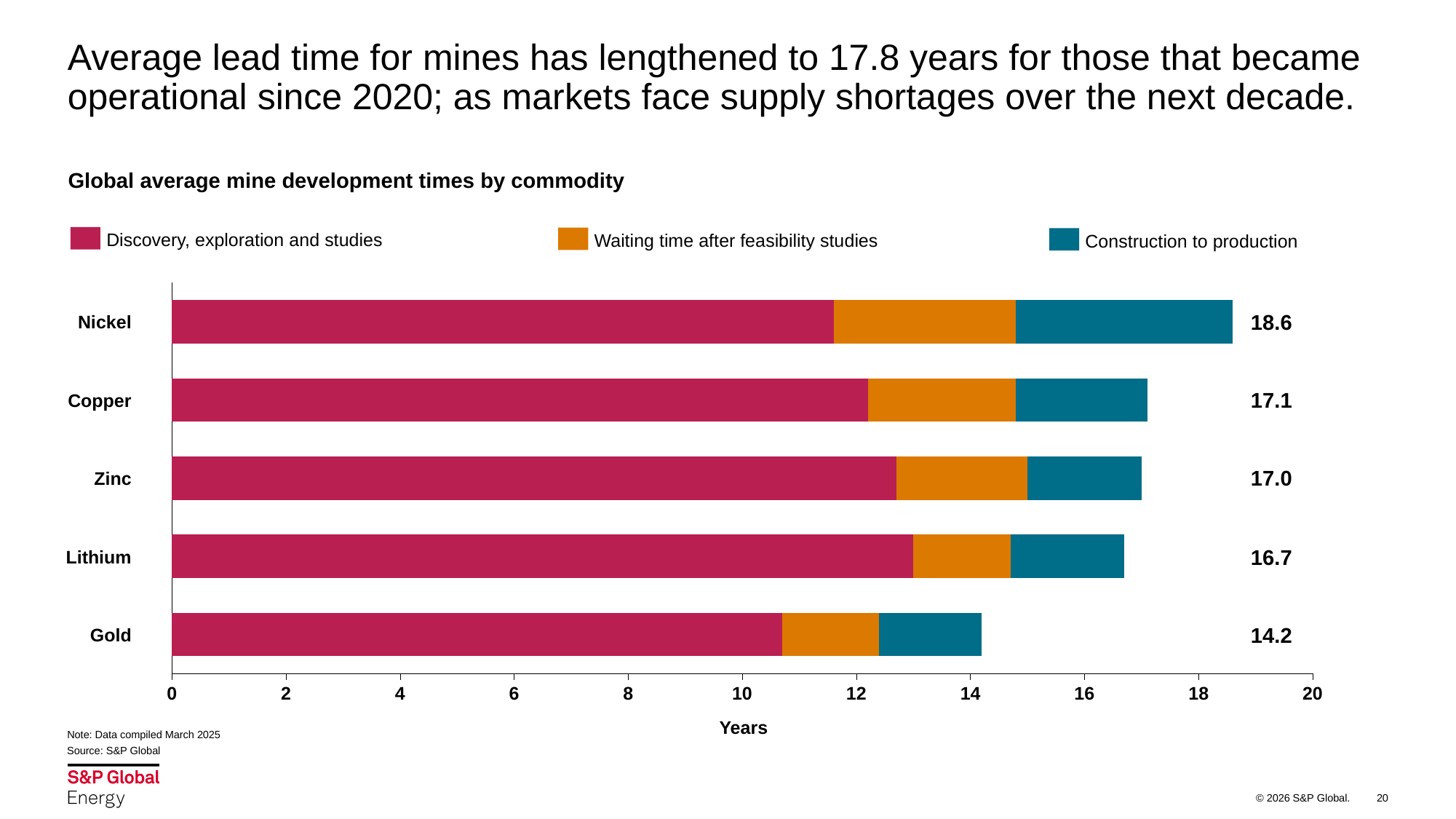

# Average lead time for mines has lengthened to 17.8 years for those that became operational since 2020; as markets face supply shortages over the next decade.
Global average mine development times by commodity
Discovery, exploration and studies

Waiting time after feasibility studies

Construction to production

### Chart

| Category |  |  |  |
|---|---|---|---|
Nickel
18.6
17.1
Copper
17.0
Zinc
Lithium
16.7
Gold
14.2
Years
Note: Data compiled March 2025
Source: S&P Global
20